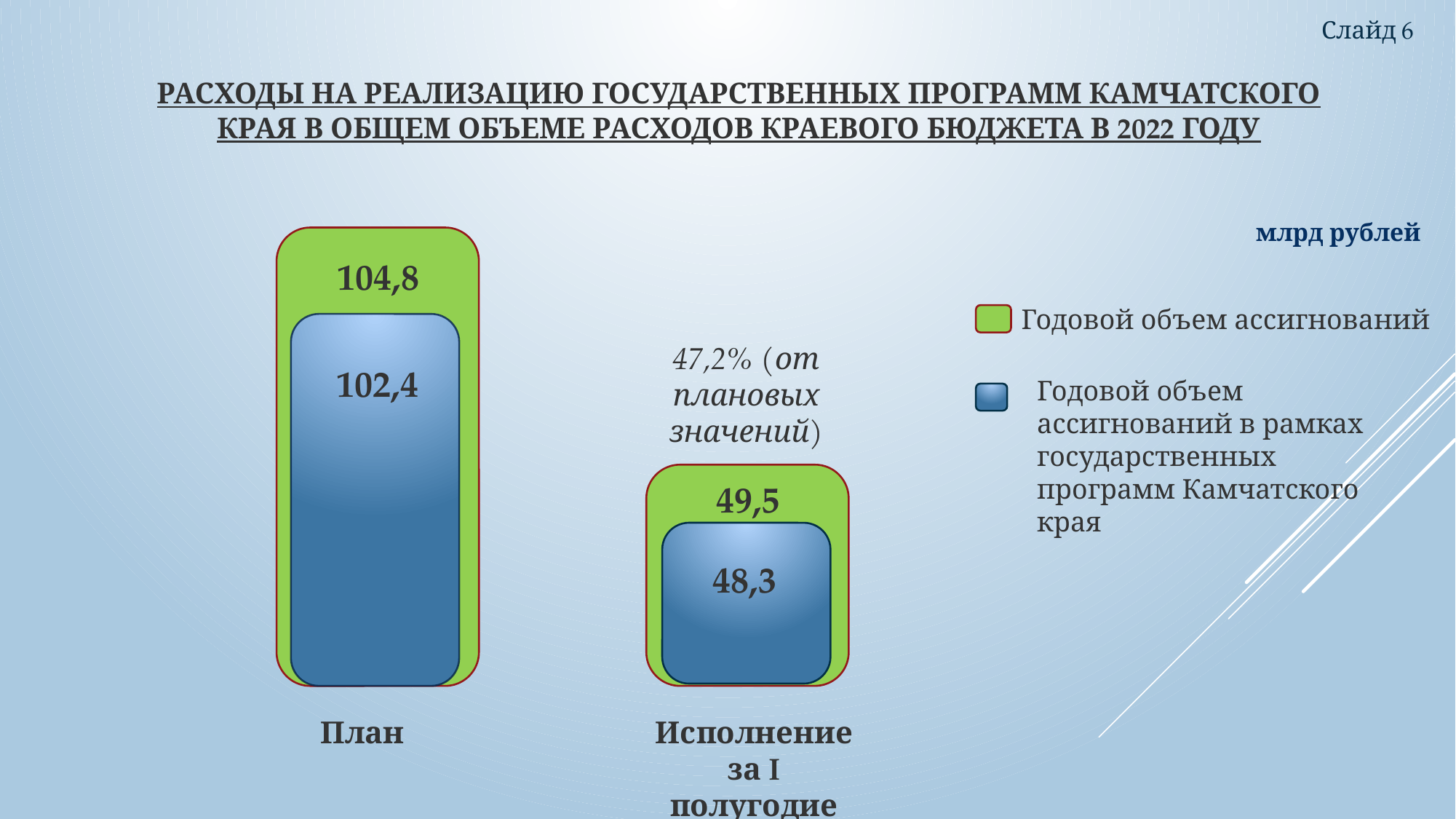

Слайд 6
# Расходы на реализацию государственных программ Камчатского края в общем объеме расходов краевого бюджета в 2022 году
млрд рублей

104,8
Годовой объем ассигнований

47,2% (от плановых значений)
102,4
Годовой объем ассигнований в рамках государственных программ Камчатского края

49,5

48,3
План
Исполнение за I полугодие